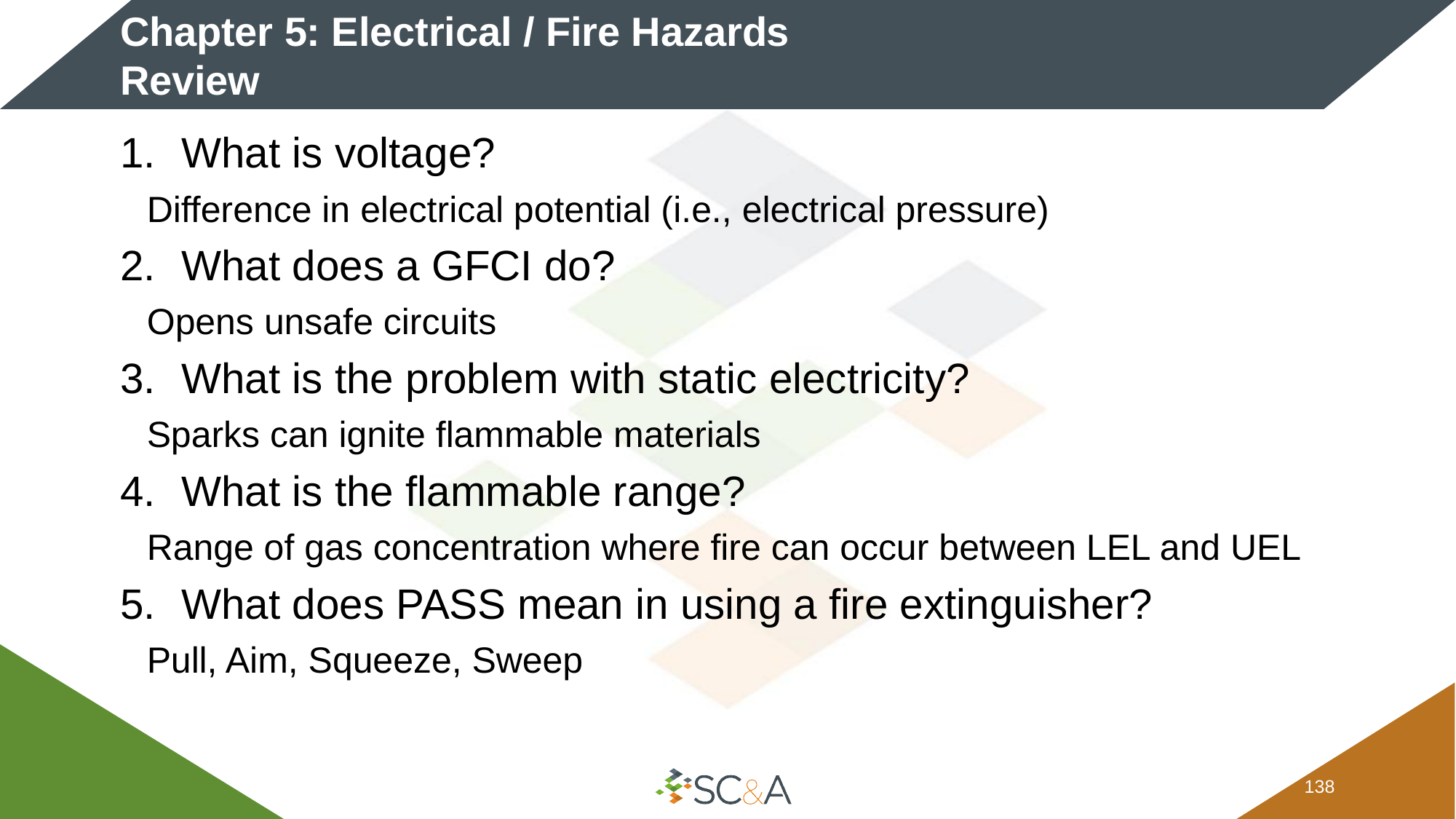

# Chapter 5: Electrical / Fire Hazards Review
What is voltage?
Difference in electrical potential (i.e., electrical pressure)
What does a GFCI do?
Opens unsafe circuits
What is the problem with static electricity?
Sparks can ignite flammable materials
What is the flammable range?
Range of gas concentration where fire can occur between LEL and UEL
What does PASS mean in using a fire extinguisher?
Pull, Aim, Squeeze, Sweep
138